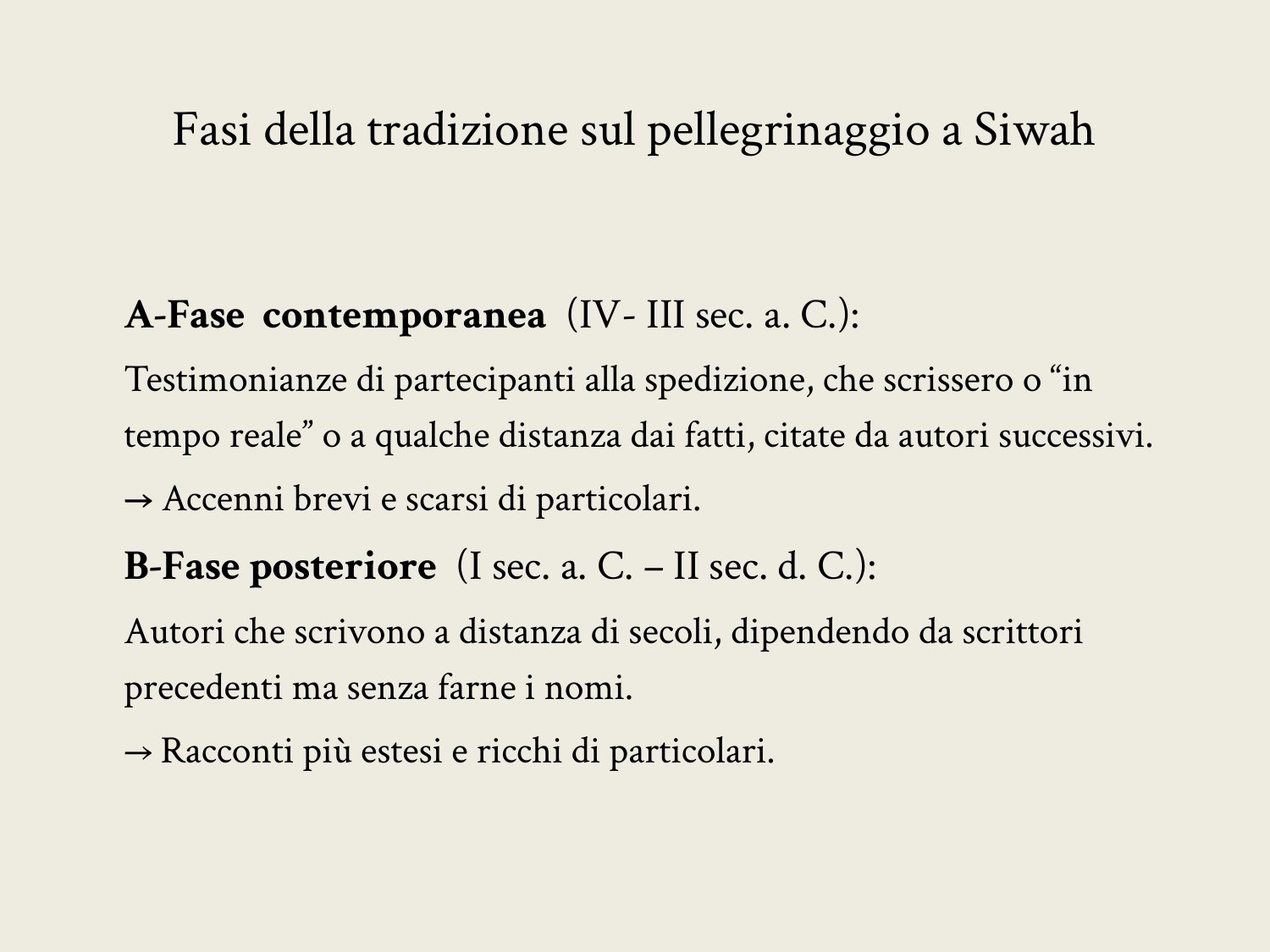

# Fasi della tradizione sul pellegrinaggio a Siwah

A-Fase  contemporanea  (IV- III sec. a. C.):
Testimonianze di partecipanti alla spedizione, che scrissero o “in tempo reale” o a qualche distanza dai fatti, citate da autori successivi.
→ Accenni brevi e scarsi di particolari.
B-Fase posteriore  (I sec. a. C. – II sec. d. C.):
Autori che scrivono a distanza di secoli, dipendendo da scrittori precedenti ma senza farne i nomi.
→ Racconti più estesi e ricchi di particolari.